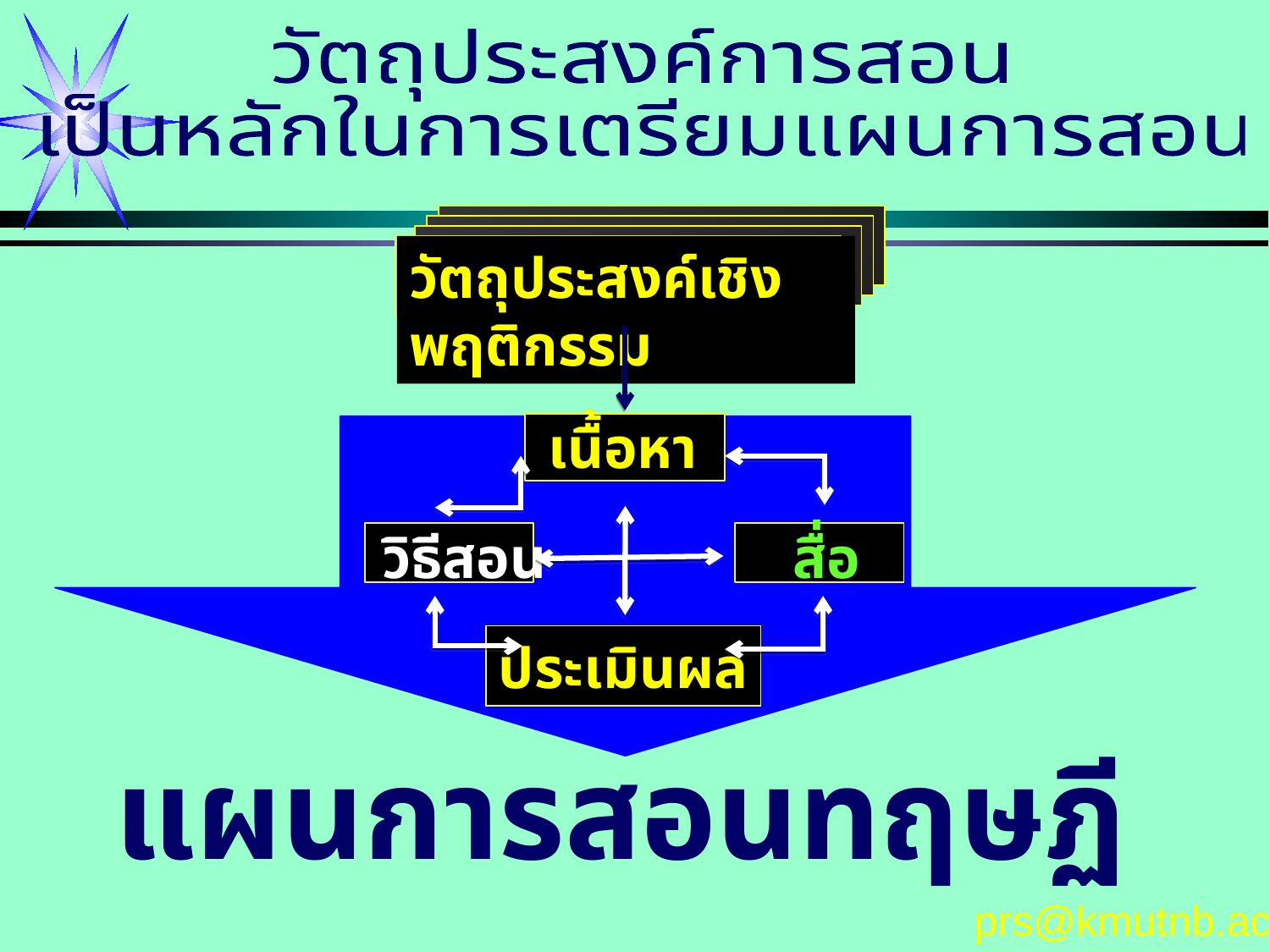

วัตถุประสงค์การสอน
เป็นหลักในการเตรียมแผนการสอน

วัตถุประสงค์เชิงพฤติกรรม
เนื้อหา

วิธีสอน

สื่อ

ประเมินผล

แผนการสอนทฤษฏี
prs@kmutnb.ac.th